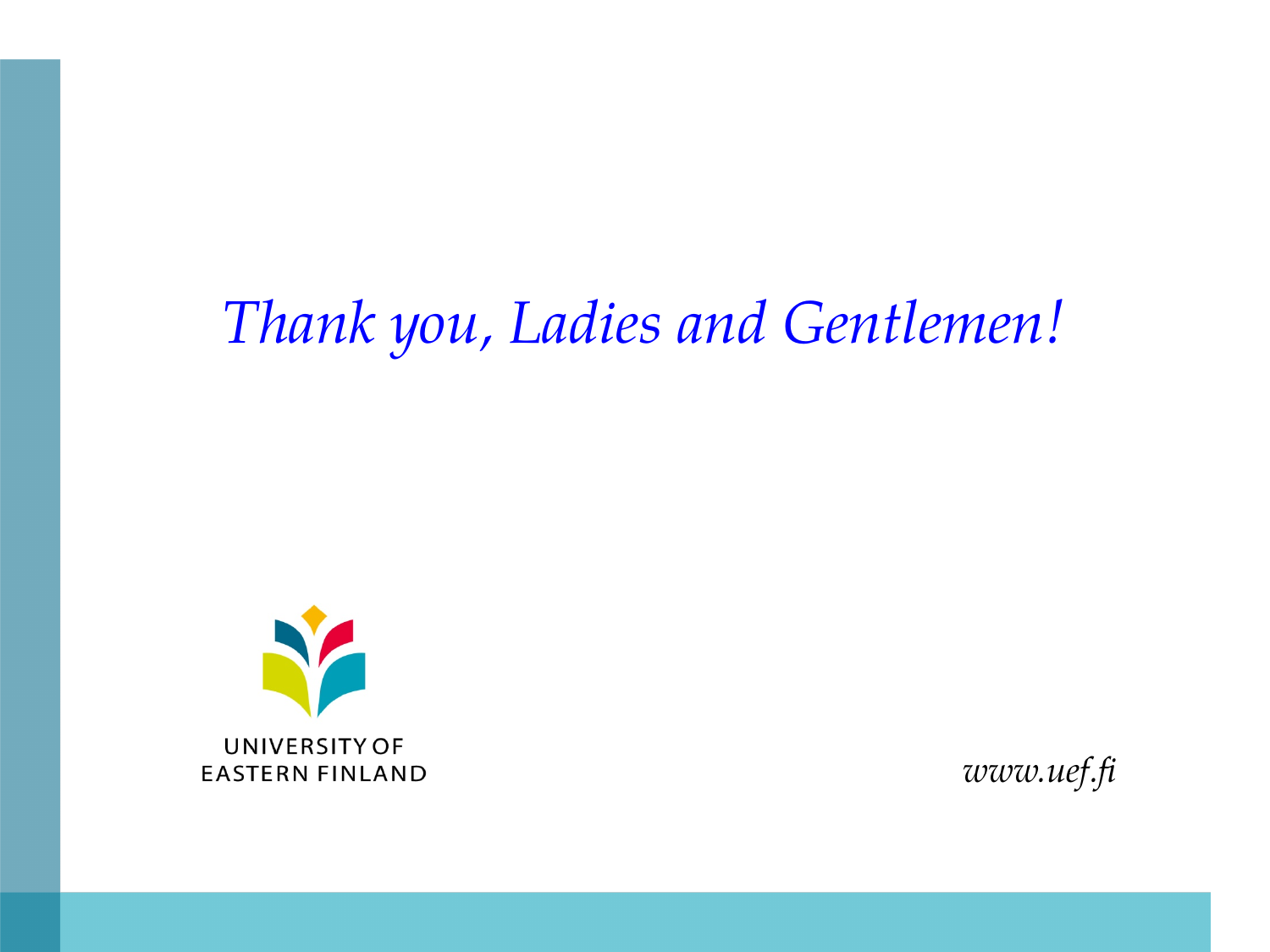

# Thank you, Ladies and Gentlemen!
www.uef.fi